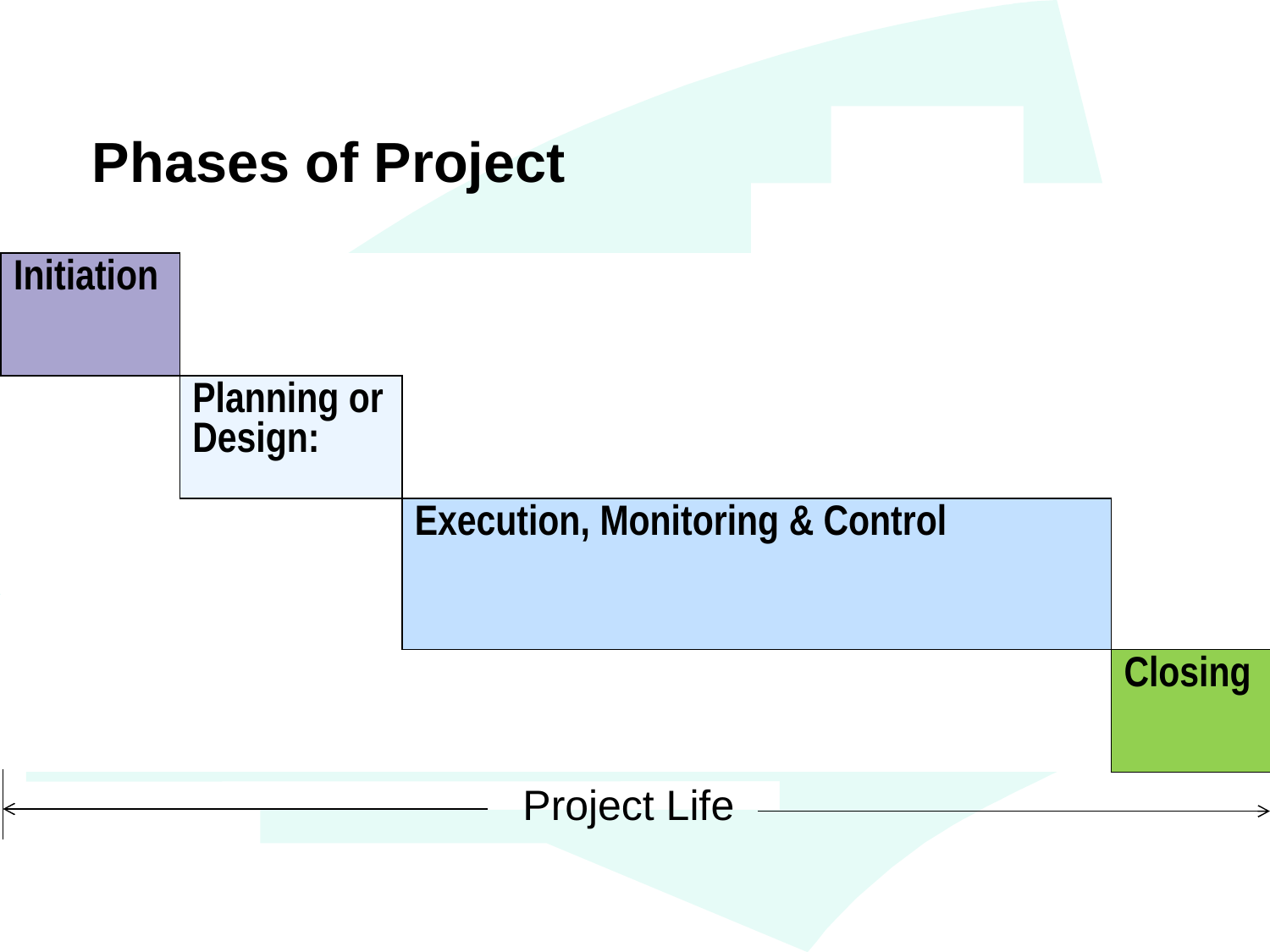

# Phases of Project
| Initiation |  |  |  |
| --- | --- | --- | --- |
|  | Planning or Design: |  |  |
|  |  | Execution, Monitoring & Control |  |
|  |  |  | Closing |
Project Life